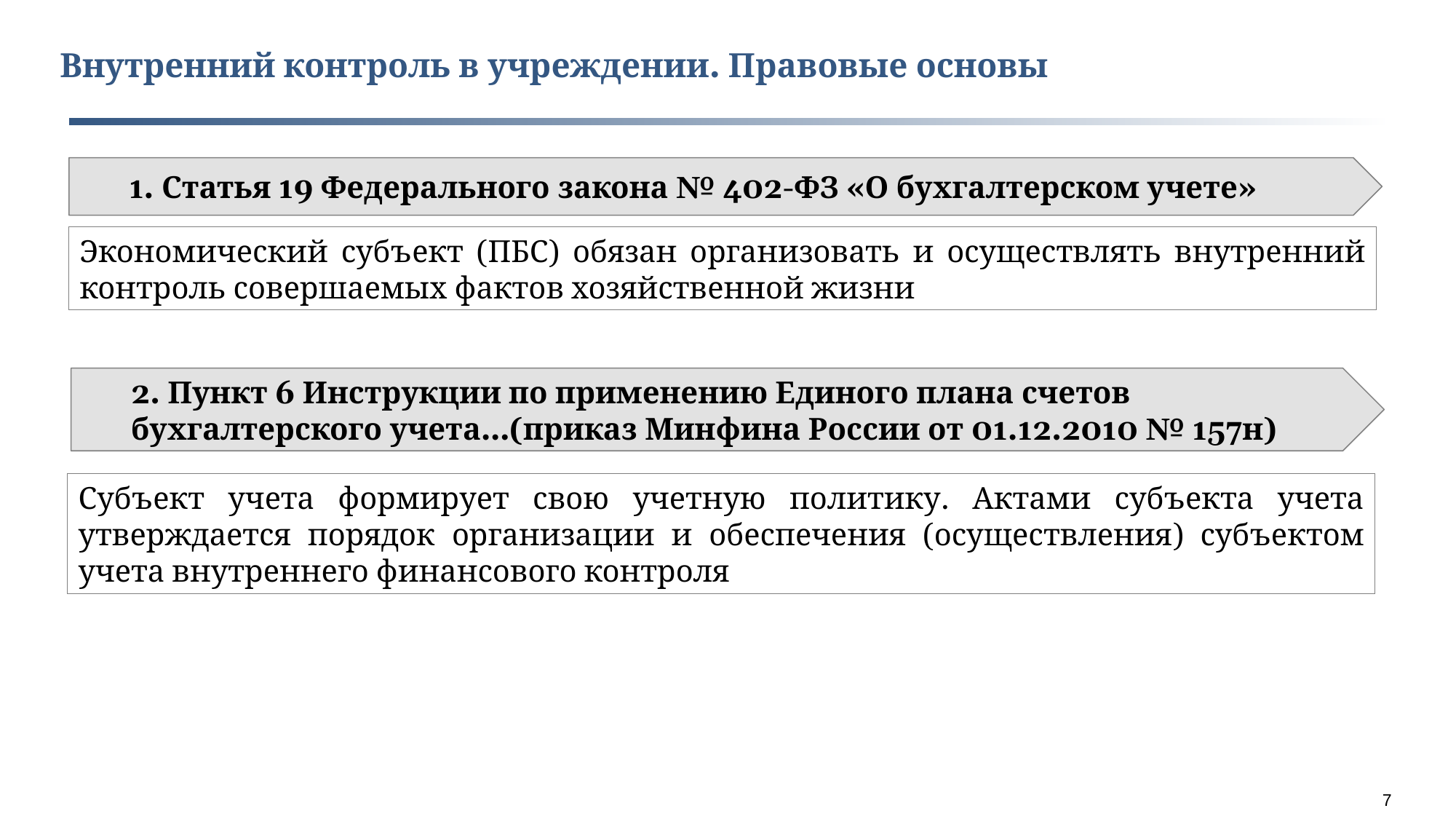

Внутренний контроль в учреждении. Правовые основы
1. Статья 19 Федерального закона № 402-ФЗ «О бухгалтерском учете»
Экономический субъект (ПБС) обязан организовать и осуществлять внутренний контроль совершаемых фактов хозяйственной жизни
2. Пункт 6 Инструкции по применению Единого плана счетов бухгалтерского учета…(приказ Минфина России от 01.12.2010 № 157н)
Субъект учета формирует свою учетную политику. Актами субъекта учета утверждается порядок организации и обеспечения (осуществления) субъектом учета внутреннего финансового контроля